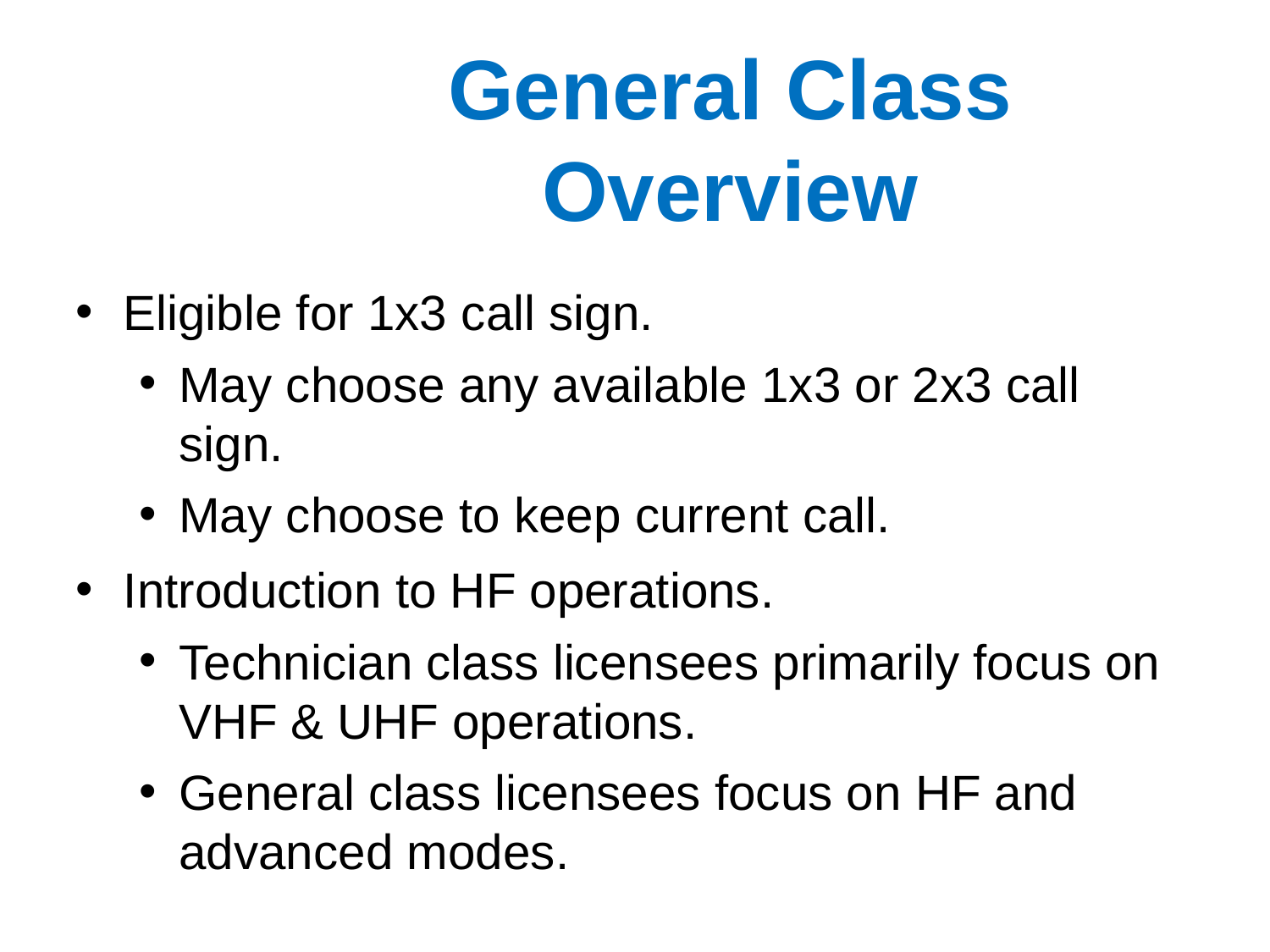

General Class Overview
Eligible for 1x3 call sign.
May choose any available 1x3 or 2x3 call sign.
May choose to keep current call.
Introduction to HF operations.
Technician class licensees primarily focus on VHF & UHF operations.
General class licensees focus on HF and advanced modes.